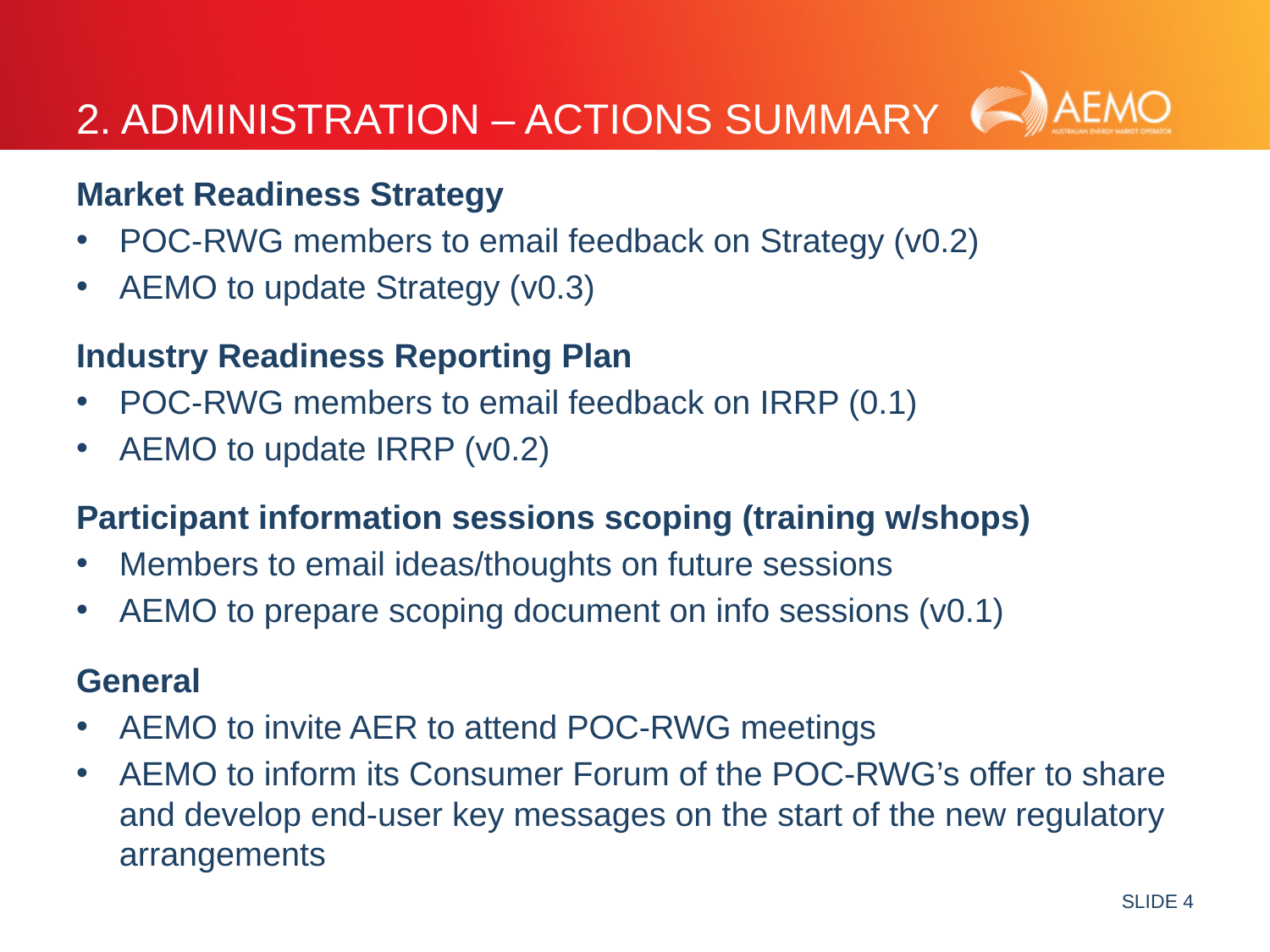

# 2. Administration – Actions summary
Market Readiness Strategy
POC-RWG members to email feedback on Strategy (v0.2)
AEMO to update Strategy (v0.3)

Industry Readiness Reporting Plan
POC-RWG members to email feedback on IRRP (0.1)
AEMO to update IRRP (v0.2)

Participant information sessions scoping (training w/shops)
Members to email ideas/thoughts on future sessions
AEMO to prepare scoping document on info sessions (v0.1)

General
AEMO to invite AER to attend POC-RWG meetings
AEMO to inform its Consumer Forum of the POC-RWG’s offer to share and develop end-user key messages on the start of the new regulatory arrangements